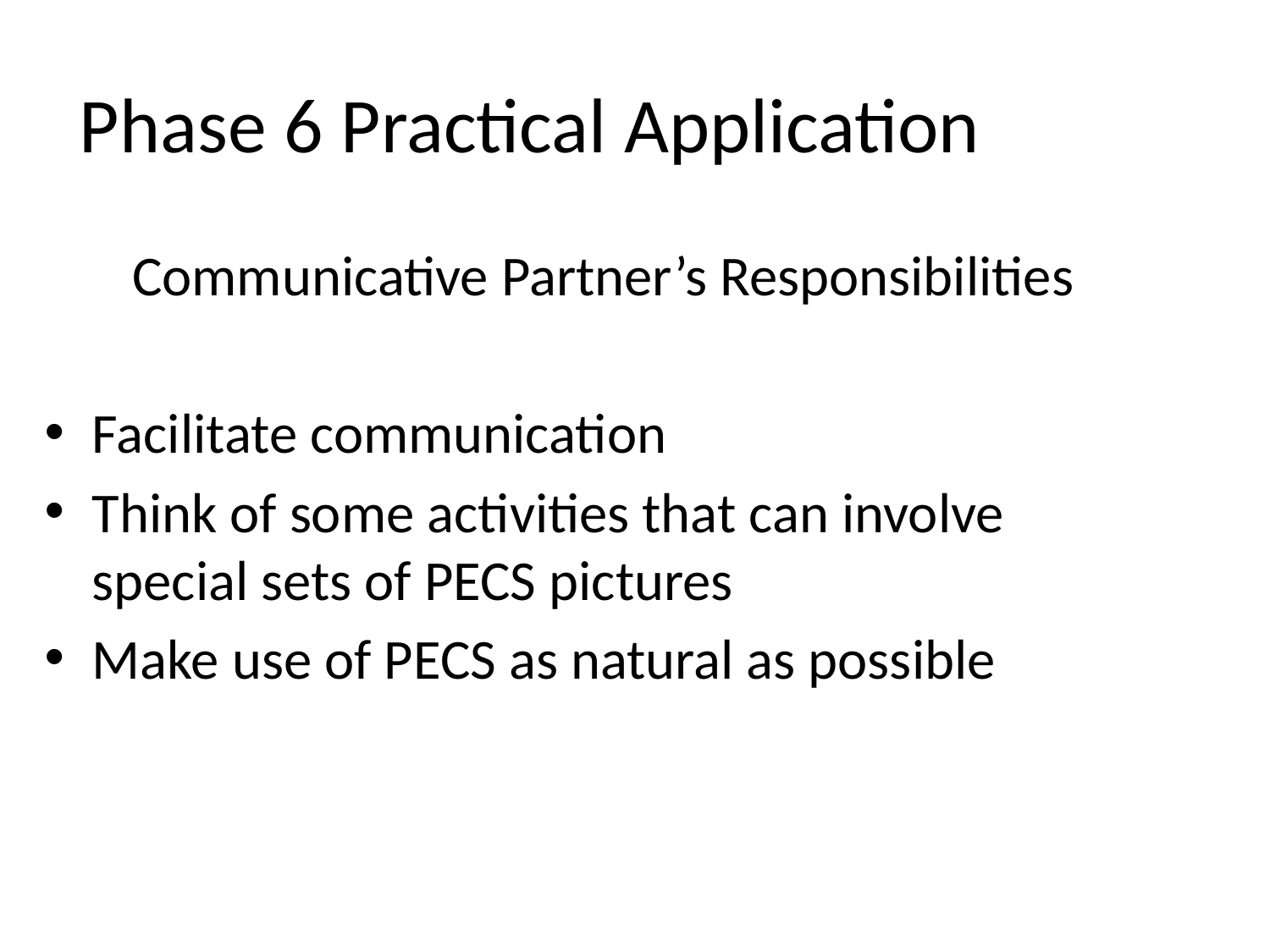

# Phase 6 Practical Application
Communicative Partner’s Responsibilities

Facilitate communication
Think of some activities that can involve special sets of PECS pictures
Make use of PECS as natural as possible